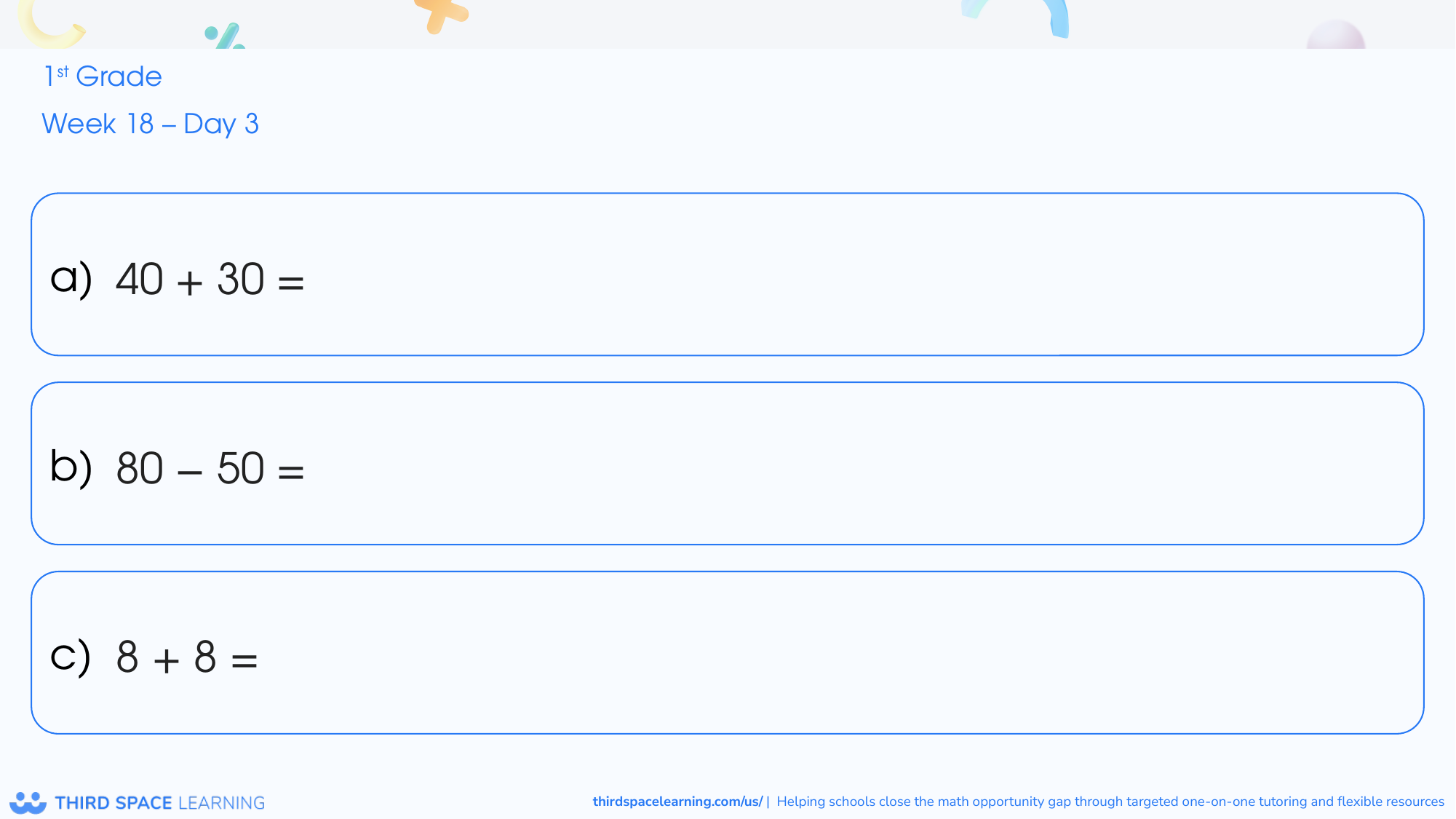

1st Grade
Week 18 – Day 3
40 + 30 =
80 − 50 =
8 + 8 =